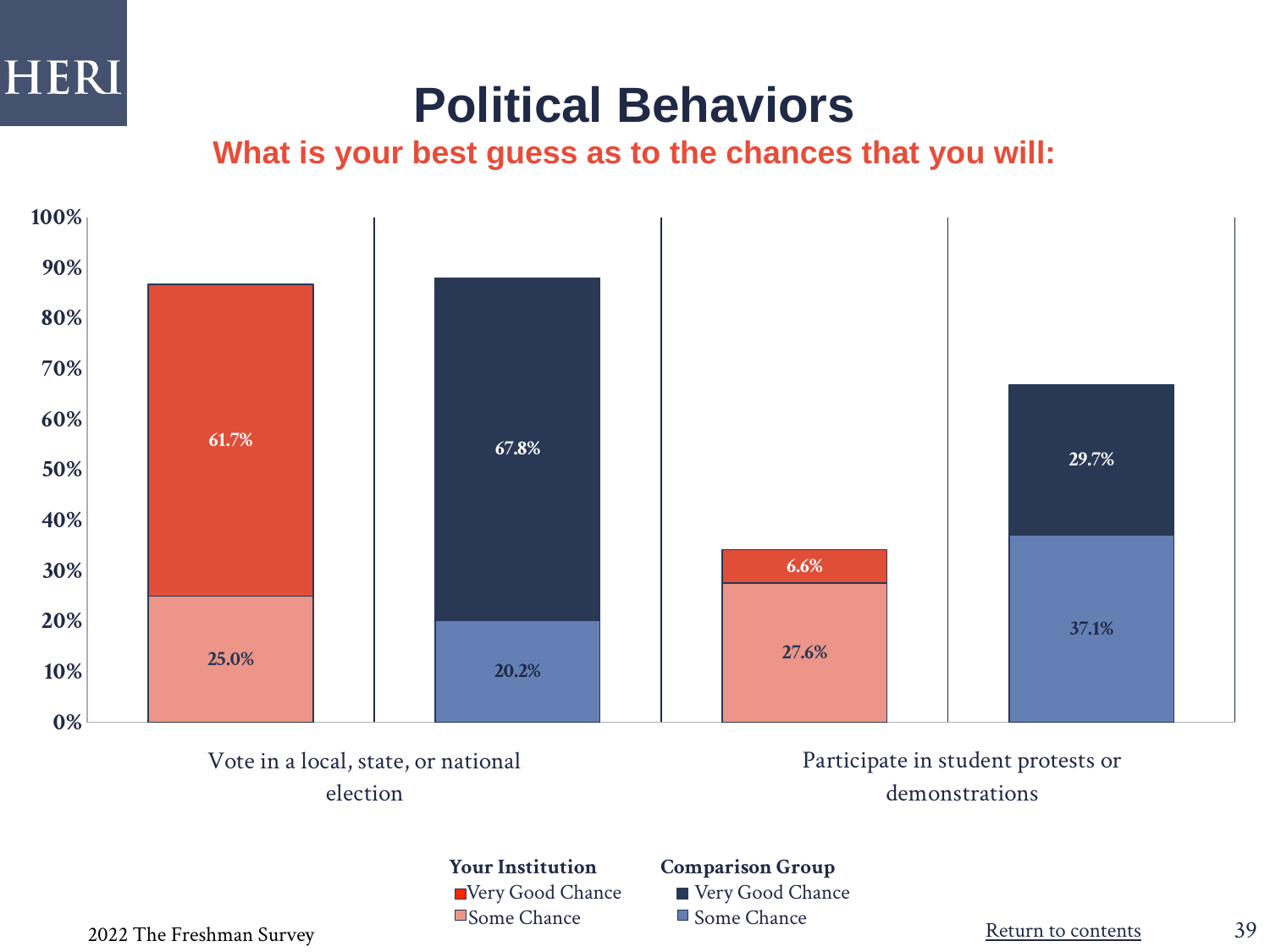

# Political Behaviors What is your best guess as to the chances that you will:

### Chart

| Category | Some Chance | Very Good Chance |
|---|---|---|
| Your Institution | 0.25 | 0.617 |
| Comparison Group | 0.202 | 0.678 |
| Your Institution | 0.276 | 0.066 |
| Comparison Group | 0.371 | 0.297 |
   Your Institution               Comparison Group
       Very Good Chance	 Very Good Chance
       Some Chance          	 Some Chance
2022 The Freshman Survey

Return to contents
39